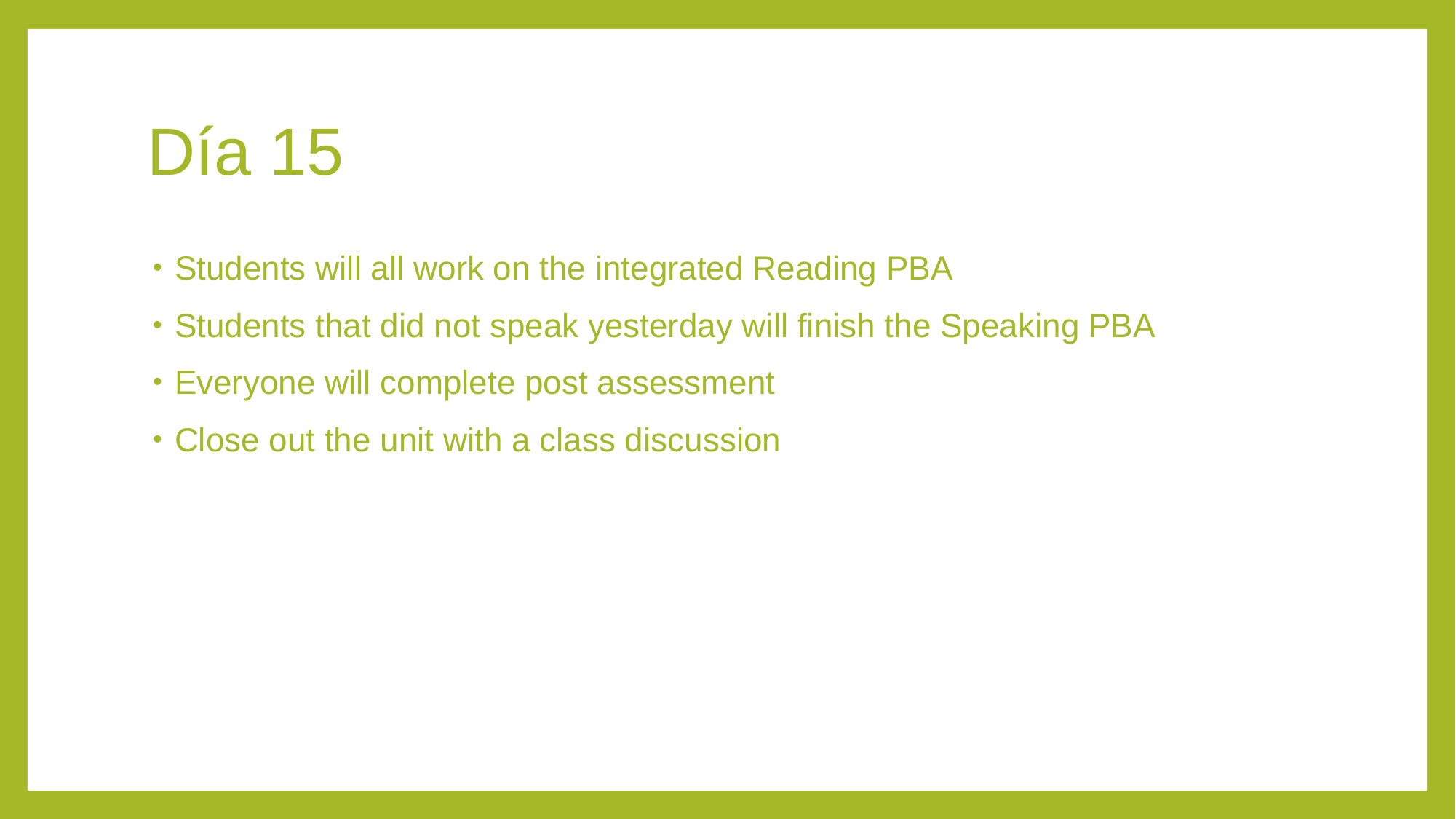

# Día 15
Students will all work on the integrated Reading PBA
Students that did not speak yesterday will finish the Speaking PBA
Everyone will complete post assessment
Close out the unit with a class discussion